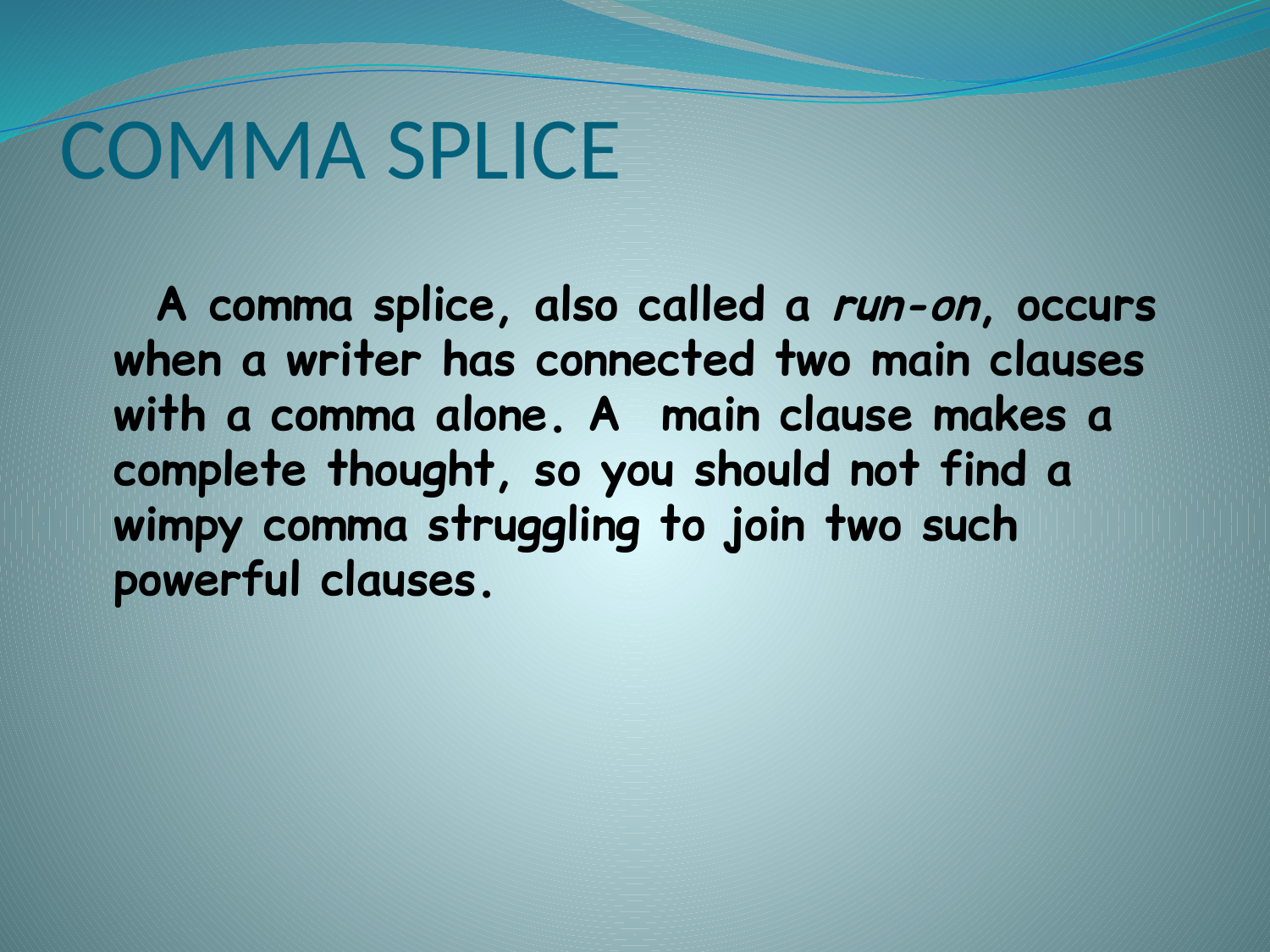

# COMMA SPLICE
    A comma splice, also called a run-on, occurs when a writer has connected two main clauses with a comma alone. A  main clause makes a complete thought, so you should not find a wimpy comma struggling to join two such powerful clauses.